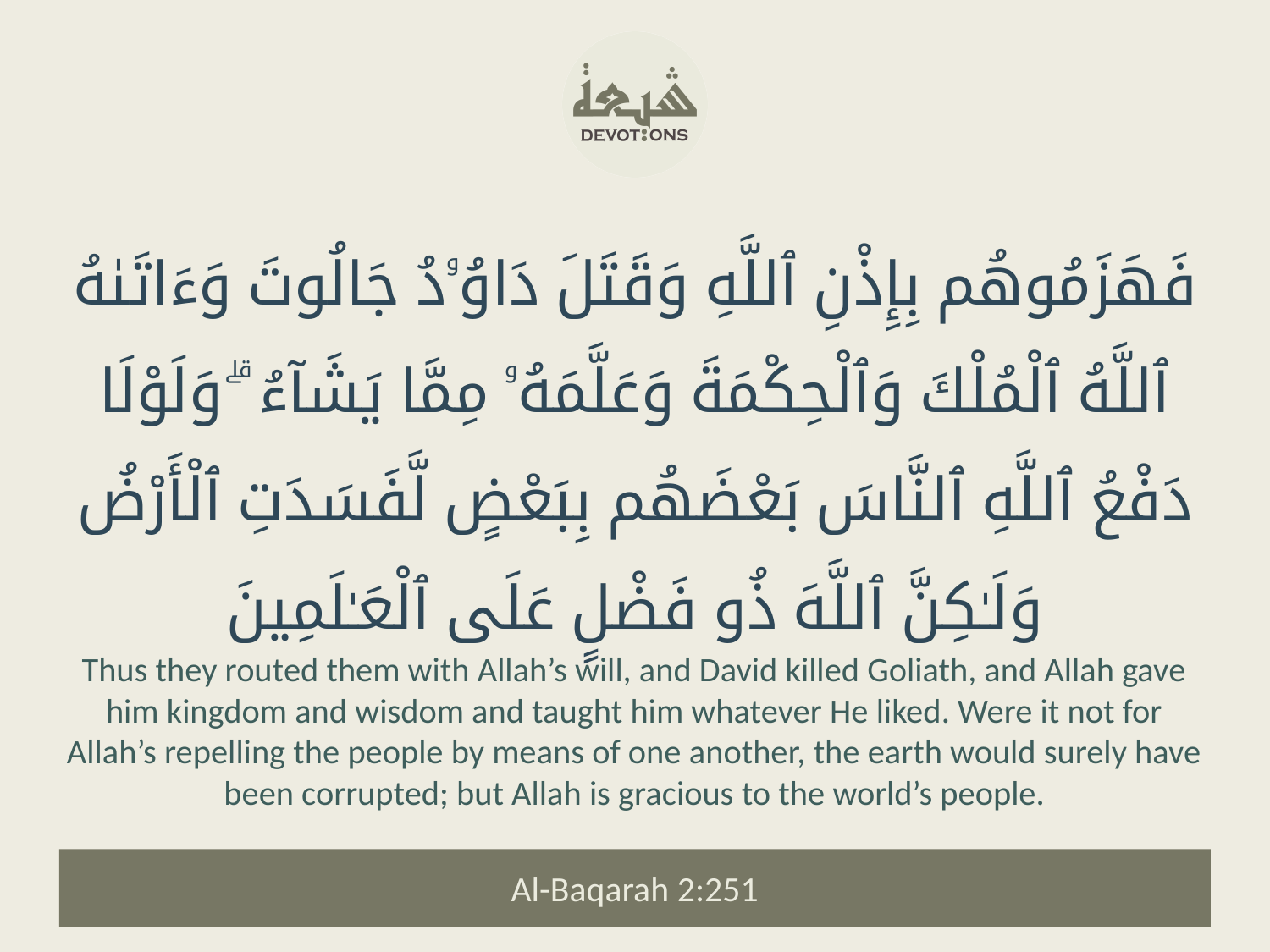

فَهَزَمُوهُم بِإِذْنِ ٱللَّهِ وَقَتَلَ دَاوُۥدُ جَالُوتَ وَءَاتَىٰهُ ٱللَّهُ ٱلْمُلْكَ وَٱلْحِكْمَةَ وَعَلَّمَهُۥ مِمَّا يَشَآءُ ۗ وَلَوْلَا دَفْعُ ٱللَّهِ ٱلنَّاسَ بَعْضَهُم بِبَعْضٍ لَّفَسَدَتِ ٱلْأَرْضُ وَلَـٰكِنَّ ٱللَّهَ ذُو فَضْلٍ عَلَى ٱلْعَـٰلَمِينَ
Thus they routed them with Allah’s will, and David killed Goliath, and Allah gave him kingdom and wisdom and taught him whatever He liked. Were it not for Allah’s repelling the people by means of one another, the earth would surely have been corrupted; but Allah is gracious to the world’s people.
Al-Baqarah 2:251